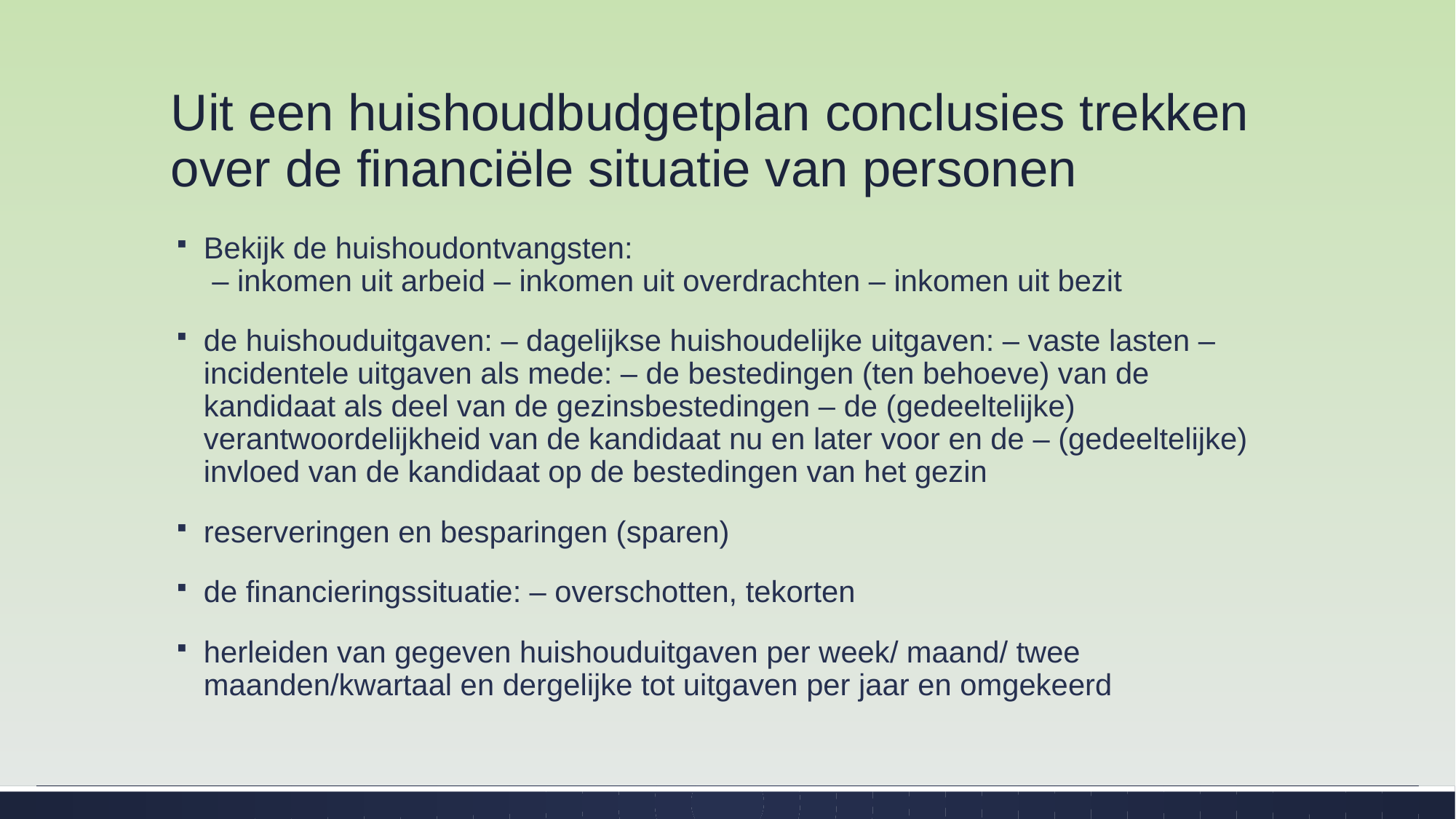

# Uit een huishoudbudgetplan conclusies trekken over de financiële situatie van personen
Bekijk de huishoudontvangsten:
 – inkomen uit arbeid – inkomen uit overdrachten – inkomen uit bezit
de huishouduitgaven: – dagelijkse huishoudelijke uitgaven: – vaste lasten – incidentele uitgaven als mede: – de bestedingen (ten behoeve) van de kandidaat als deel van de gezinsbestedingen – de (gedeeltelijke) verantwoordelijkheid van de kandidaat nu en later voor en de – (gedeeltelijke) invloed van de kandidaat op de bestedingen van het gezin
reserveringen en besparingen (sparen)
de financieringssituatie: – overschotten, tekorten
herleiden van gegeven huishouduitgaven per week/ maand/ twee maanden/kwartaal en dergelijke tot uitgaven per jaar en omgekeerd